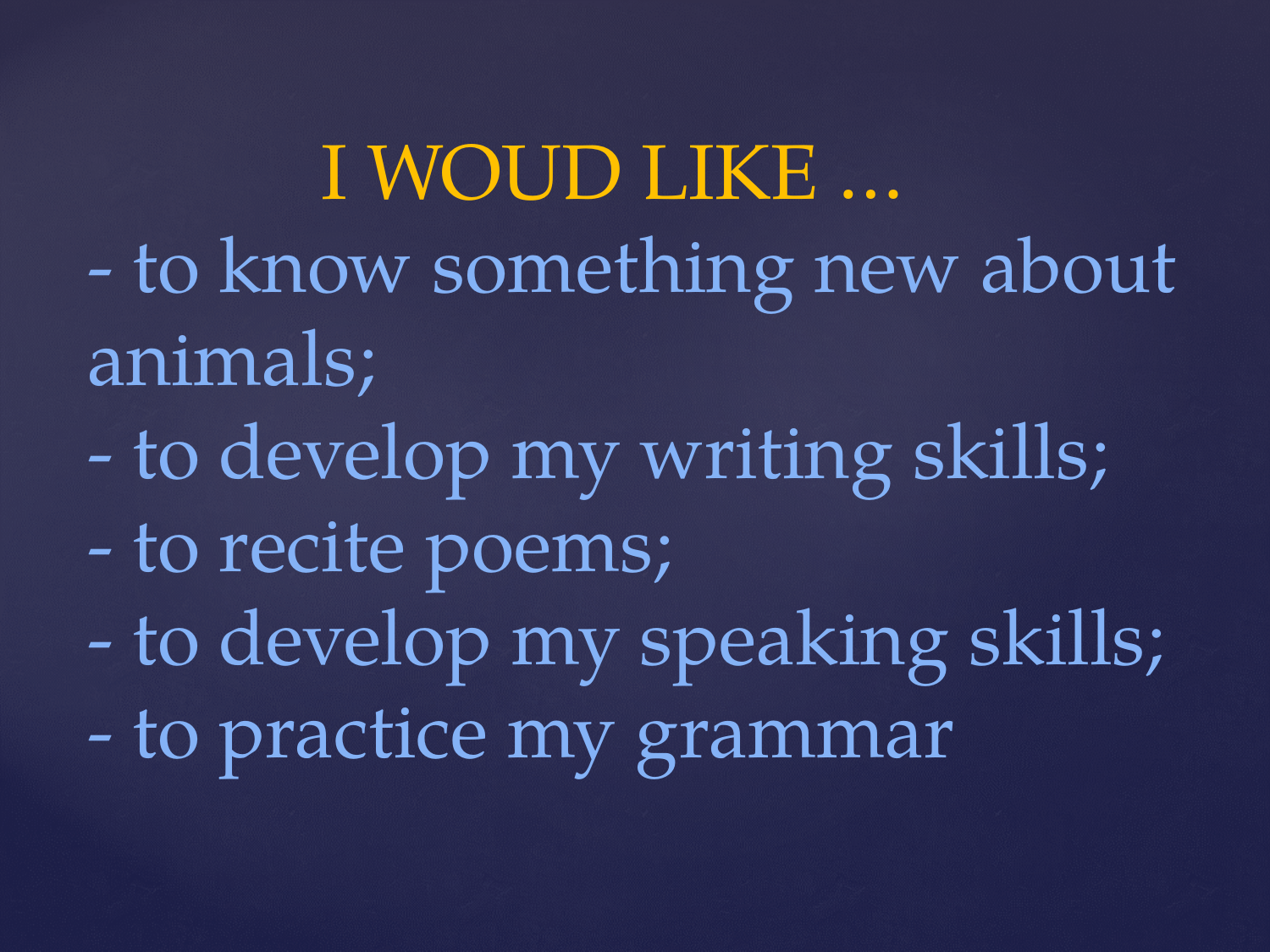

# I WOUD LIKE … - to know something new about animals; - to develop my writing skills; - to recite poems; - to develop my speaking skills; - to practice my grammar